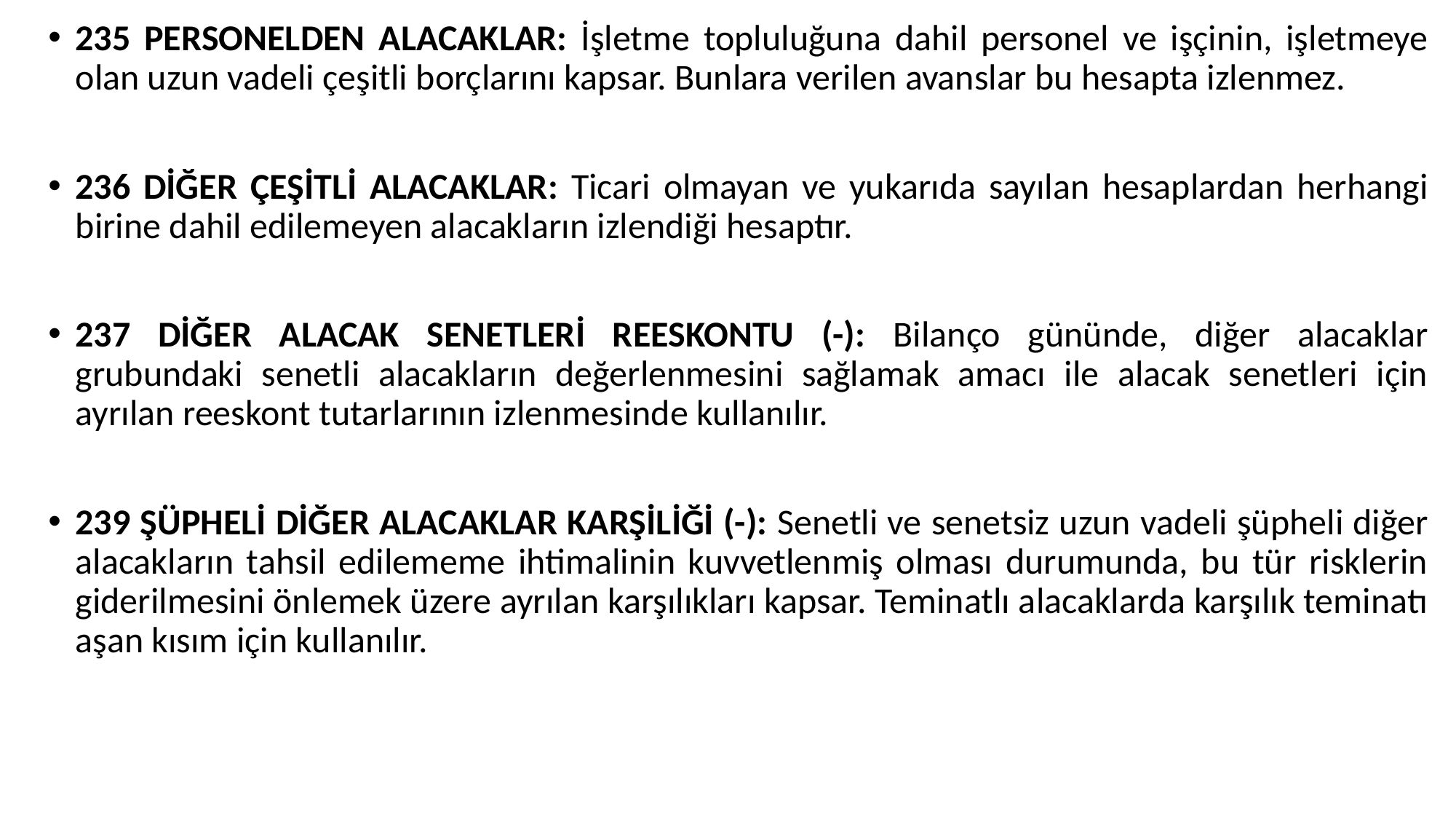

235 PERSONELDEN ALACAKLAR: İşletme topluluğuna dahil personel ve işçinin, işletmeye olan uzun vadeli çeşitli borçlarını kapsar. Bunlara verilen avanslar bu hesapta izlenmez.

236 DİĞER ÇEŞİTLİ ALACAKLAR: Ticari olmayan ve yukarıda sayılan hesaplardan herhangi birine dahil edilemeyen alacakların izlendiği hesaptır.

237 DİĞER ALACAK SENETLERİ REESKONTU (-): Bilanço gününde, diğer alacaklar grubundaki senetli alacakların değerlenmesini sağlamak amacı ile alacak senetleri için ayrılan reeskont tutarlarının izlenmesinde kullanılır.

239 ŞÜPHELİ DİĞER ALACAKLAR KARŞİLİĞİ (-): Senetli ve senetsiz uzun vadeli şüpheli diğer alacakların tahsil edilememe ihtimalinin kuvvetlenmiş olması durumunda, bu tür risklerin giderilmesini önlemek üzere ayrılan karşılıkları kapsar. Teminatlı alacaklarda karşılık teminatı aşan kısım için kullanılır.